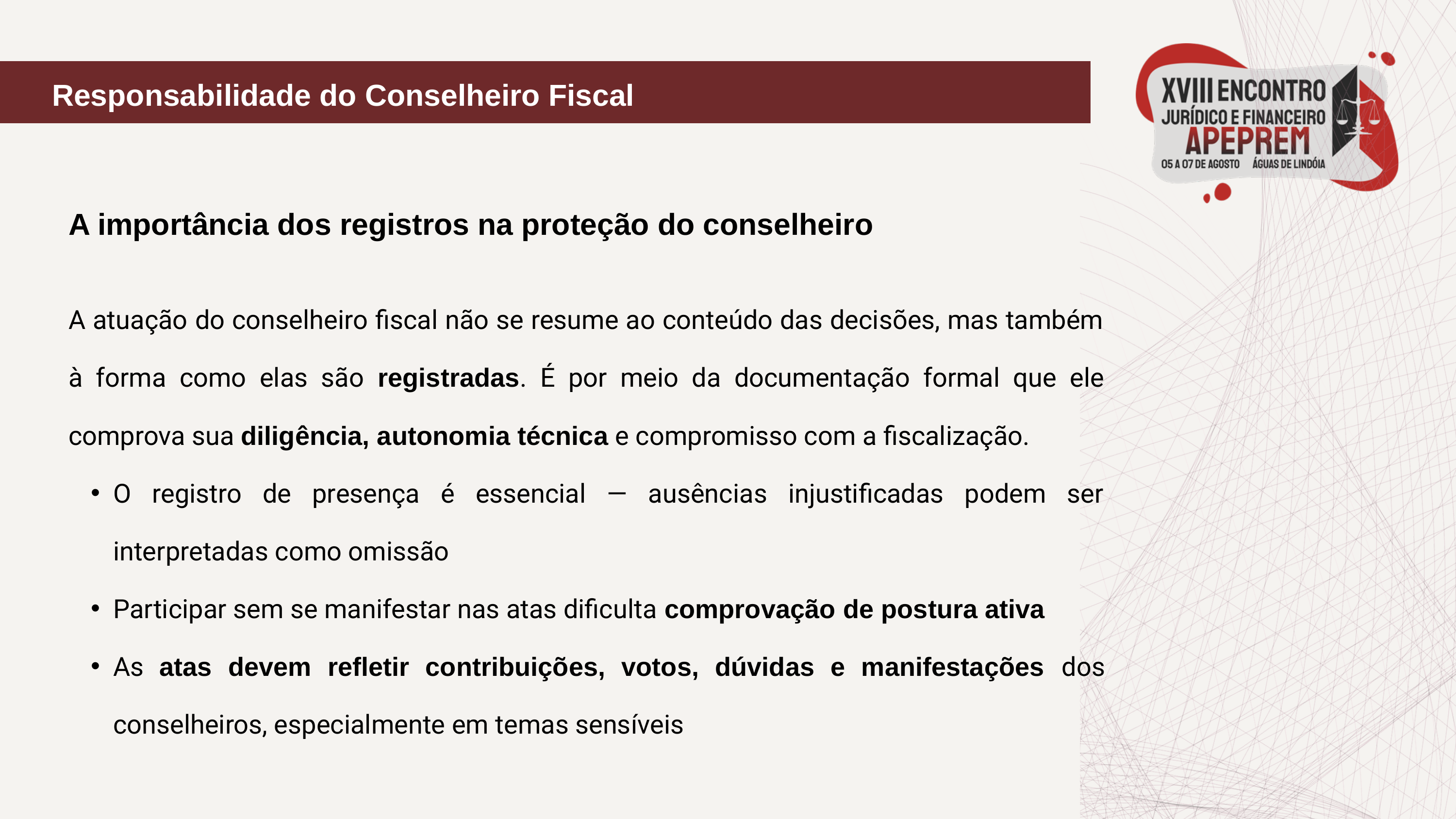

Responsabilidade do Conselheiro Fiscal
A importância dos registros na proteção do conselheiro
A atuação do conselheiro fiscal não se resume ao conteúdo das decisões, mas também à forma como elas são registradas. É por meio da documentação formal que ele comprova sua diligência, autonomia técnica e compromisso com a fiscalização.
O registro de presença é essencial — ausências injustificadas podem ser interpretadas como omissão
Participar sem se manifestar nas atas dificulta comprovação de postura ativa
As atas devem refletir contribuições, votos, dúvidas e manifestações dos conselheiros, especialmente em temas sensíveis